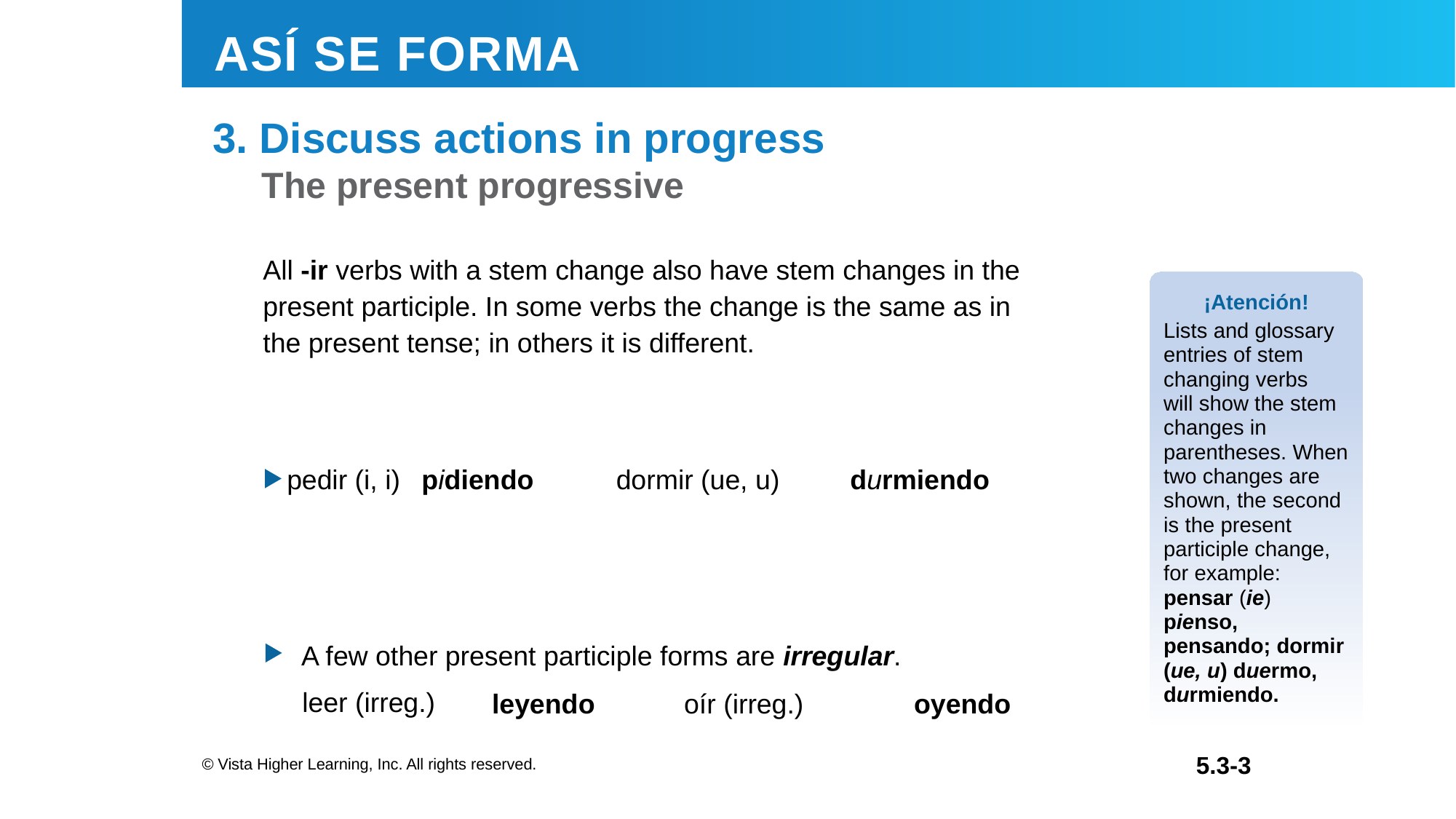

3. Discuss actions in progress

All -ir verbs with a stem change also have stem changes in the
present participle. In some verbs the change is the same as in
the present tense; in others it is different.
¡Atención!
Lists and glossary
entries of stem changing verbs
will show the stem changes in parentheses. When
two changes are
shown, the second is the present participle change, for example: pensar (ie) pienso,
pensando; dormir
(ue, u) duermo,
durmiendo.
| pedir (i, i) | pidiendo | dormir (ue, u) | durmiendo |
| --- | --- | --- | --- |

A few other present participle forms are irregular.

| leer (irreg.)(i, i) | leyendo | oír (irreg.) | oyendo |
| --- | --- | --- | --- |
© Vista Higher Learning, Inc. All rights reserved.
5.3-3